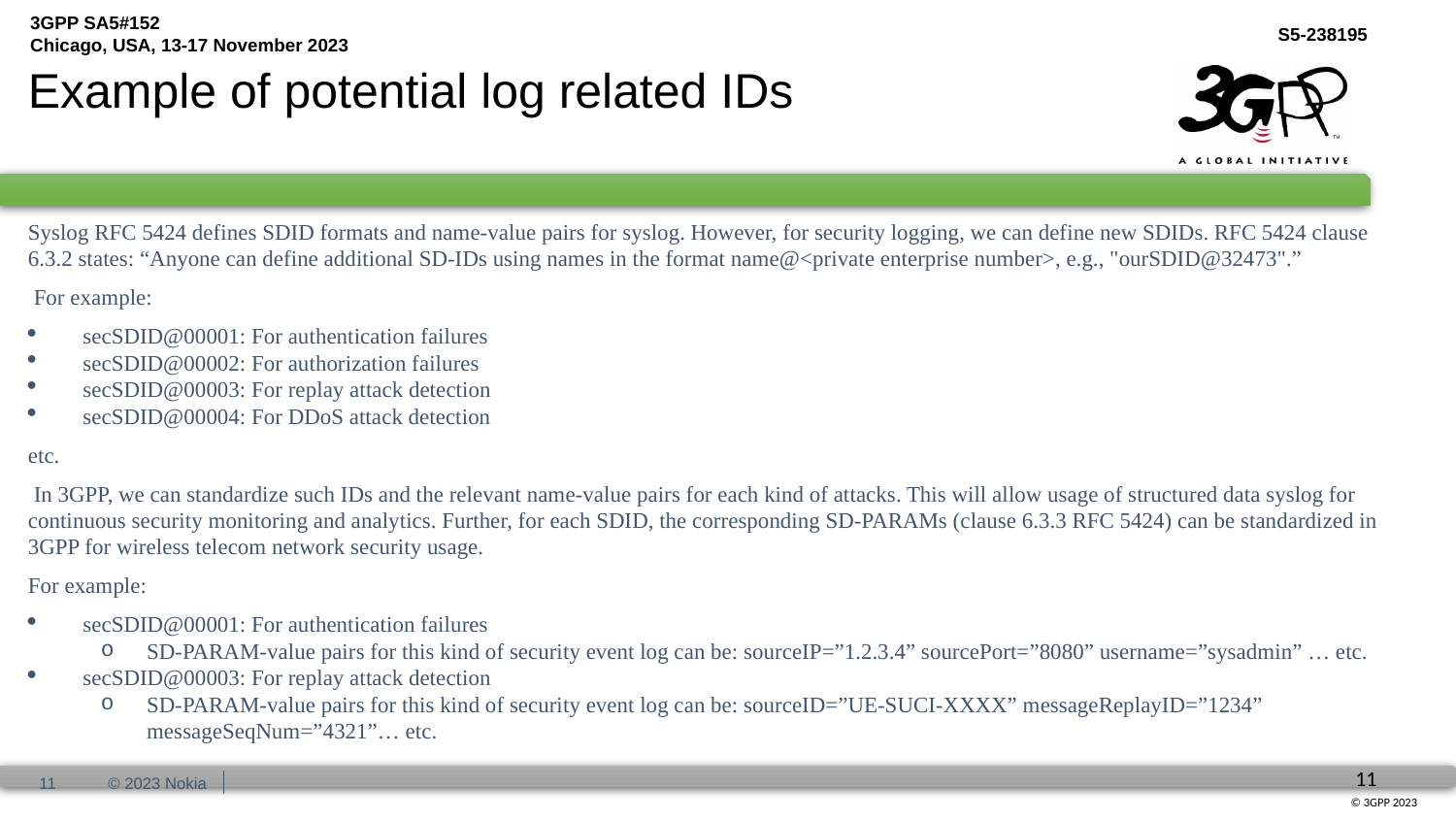

Example of potential log related IDs
Syslog RFC 5424 defines SDID formats and name-value pairs for syslog. However, for security logging, we can define new SDIDs. RFC 5424 clause 6.3.2 states: “Anyone can define additional SD-IDs using names in the format name@<private enterprise number>, e.g., "ourSDID@32473".”
 For example:
secSDID@00001: For authentication failures
secSDID@00002: For authorization failures
secSDID@00003: For replay attack detection
secSDID@00004: For DDoS attack detection
etc.
 In 3GPP, we can standardize such IDs and the relevant name-value pairs for each kind of attacks. This will allow usage of structured data syslog for continuous security monitoring and analytics. Further, for each SDID, the corresponding SD-PARAMs (clause 6.3.3 RFC 5424) can be standardized in 3GPP for wireless telecom network security usage.
For example:
secSDID@00001: For authentication failures
SD-PARAM-value pairs for this kind of security event log can be: sourceIP=”1.2.3.4” sourcePort=”8080” username=”sysadmin” … etc.
secSDID@00003: For replay attack detection
SD-PARAM-value pairs for this kind of security event log can be: sourceID=”UE-SUCI-XXXX” messageReplayID=”1234” messageSeqNum=”4321”… etc.